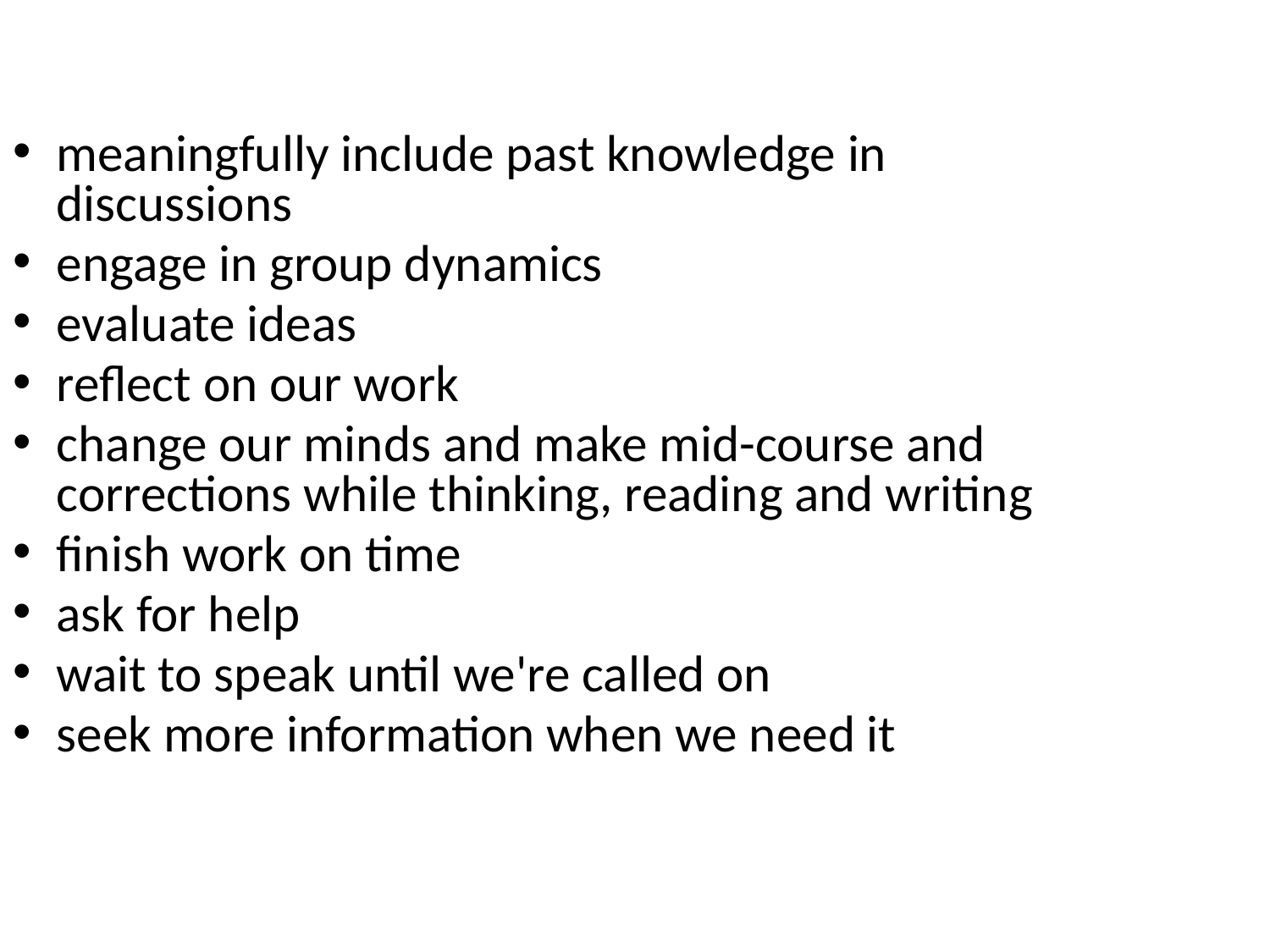

meaningfully include past knowledge in discussions
engage in group dynamics
evaluate ideas
reflect on our work
change our minds and make mid-course and corrections while thinking, reading and writing
finish work on time
ask for help
wait to speak until we're called on
seek more information when we need it